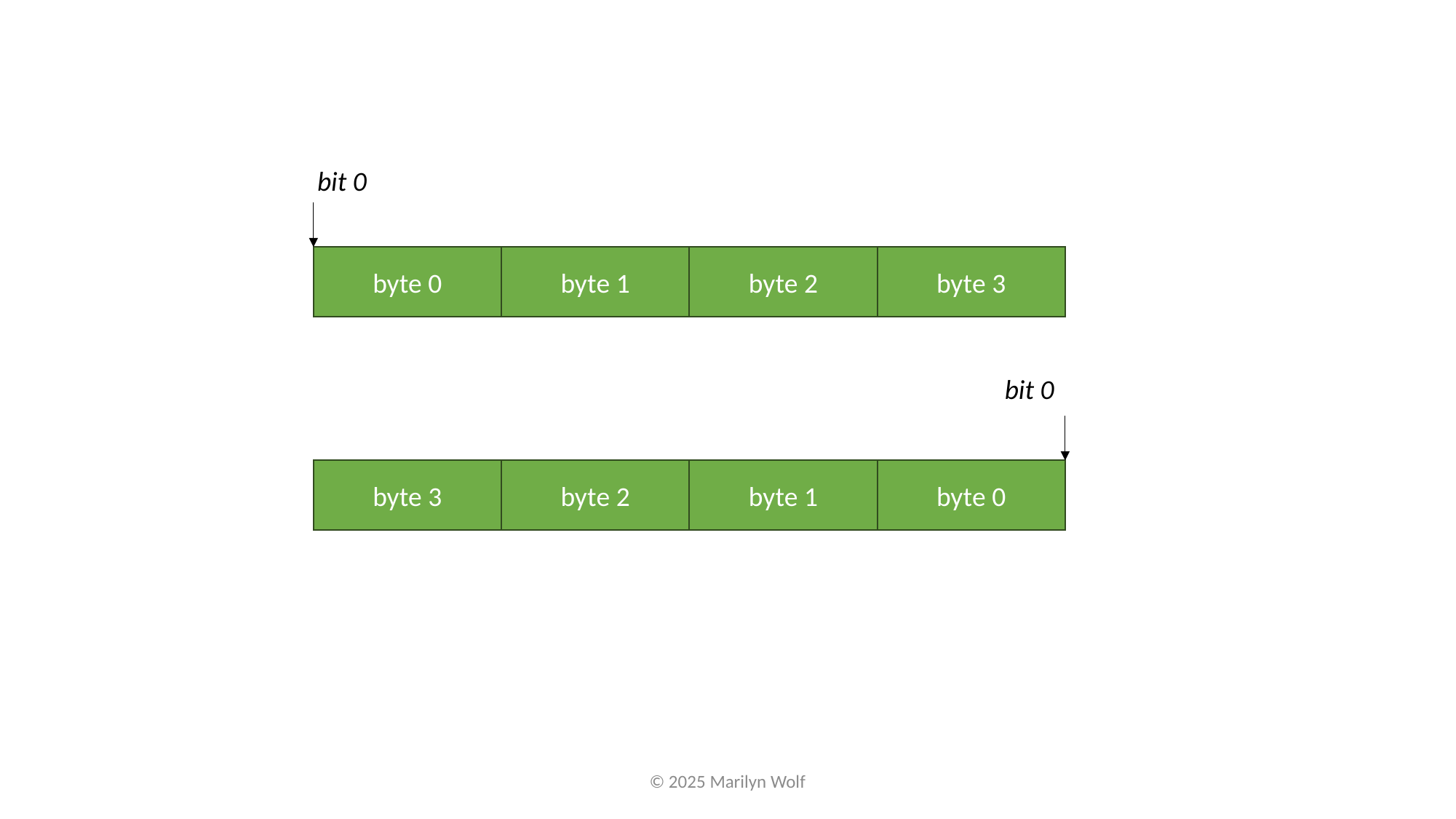

bit 0
byte 0
byte 1
byte 2
byte 3
bit 0
byte 3
byte 2
byte 1
byte 0
© 2025 Marilyn Wolf